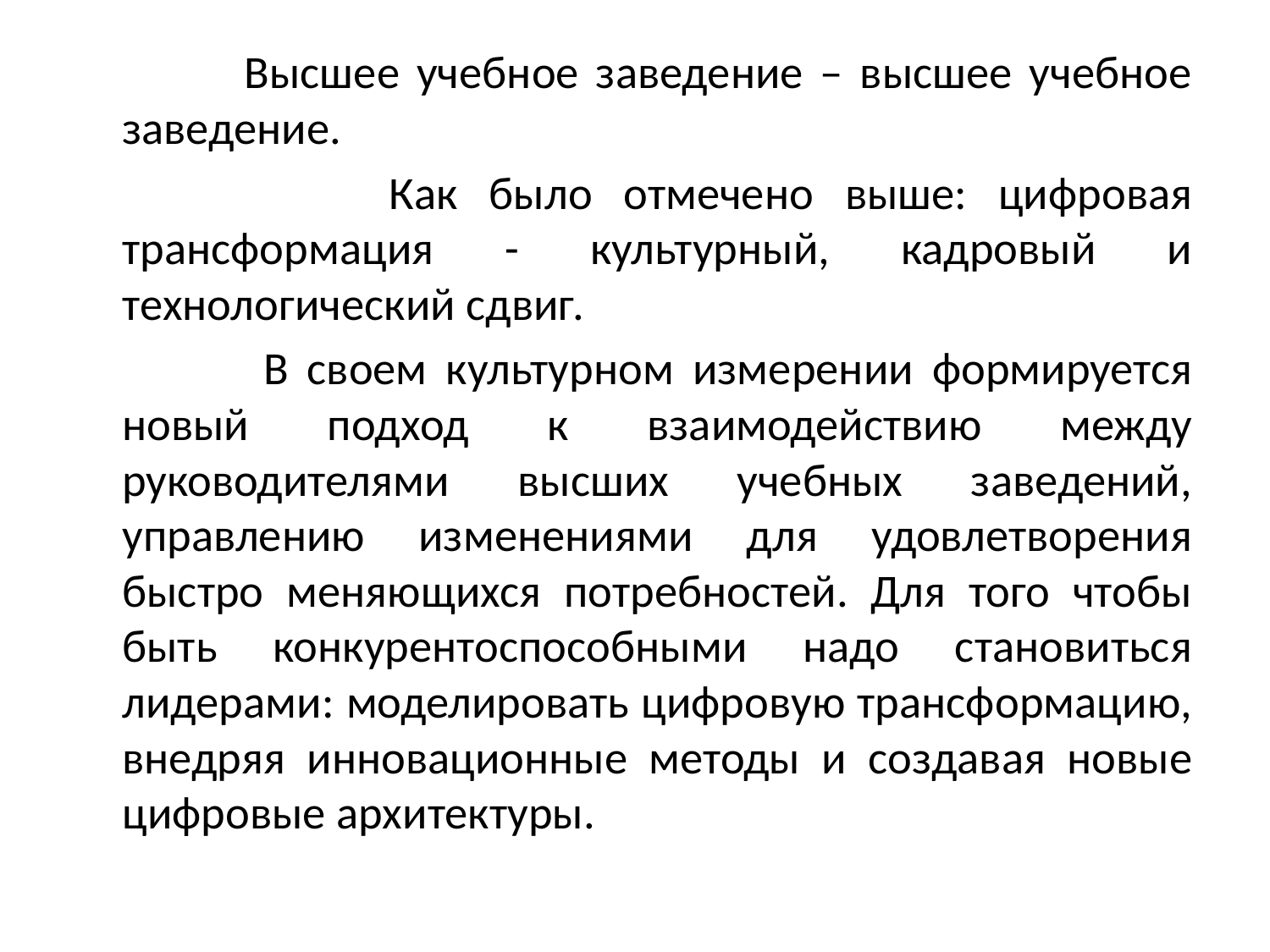

Высшее учебное заведение – высшее учебное заведение.
          Как было отмечено выше: цифровая трансформация - культурный, кадровый и технологический сдвиг.
          В своем культурном измерении формируется новый подход к взаимодействию между руководителями высших учебных заведений, управлению изменениями для удовлетворения быстро меняющихся потребностей. Для того чтобы быть конкурентоспособными надо становиться лидерами: моделировать цифровую трансформацию, внедряя инновационные методы и создавая новые цифровые архитектуры.